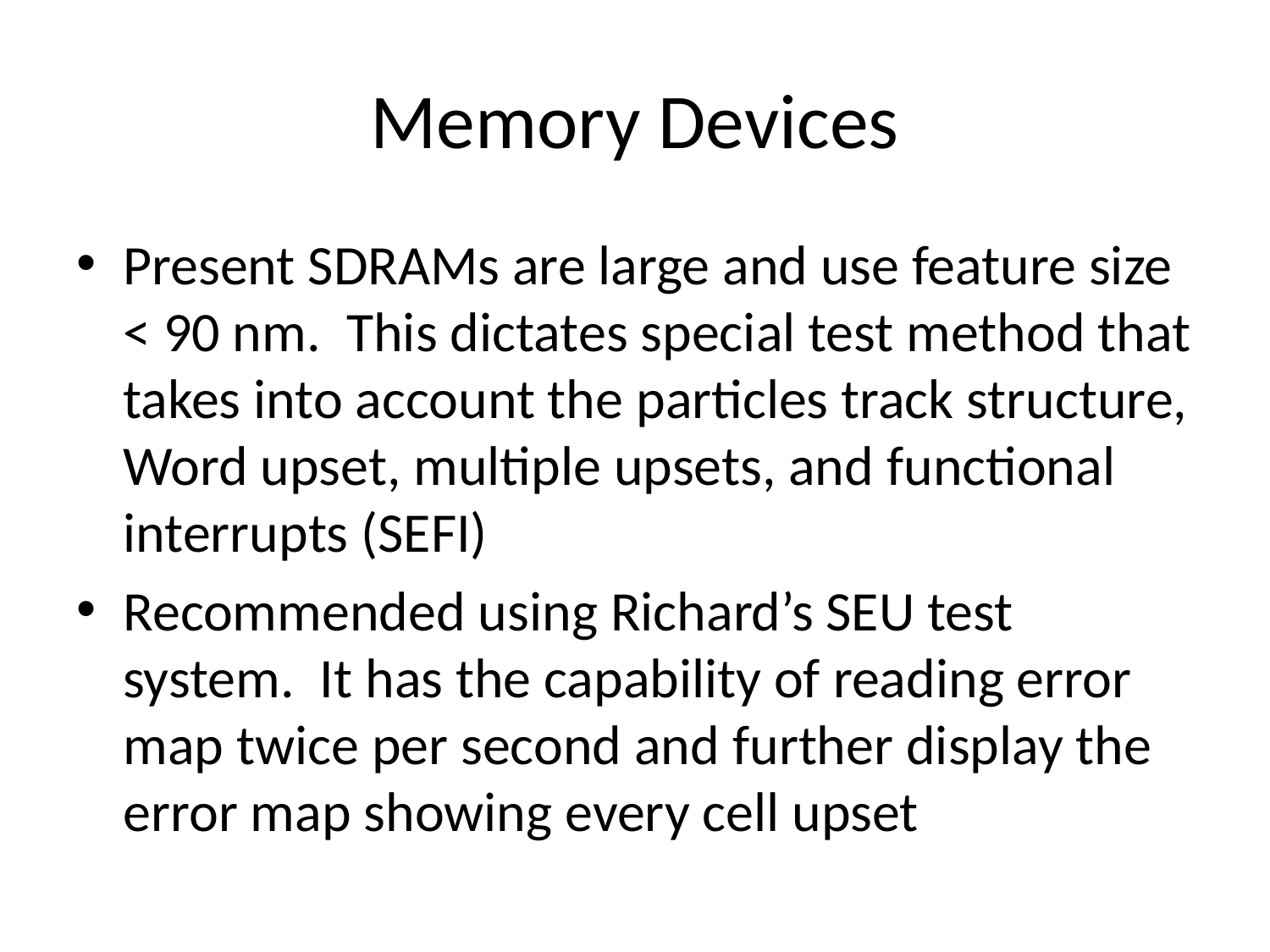

# Memory Devices
Present SDRAMs are large and use feature size < 90 nm.  This dictates special test method that takes into account the particles track structure, Word upset, multiple upsets, and functional interrupts (SEFI)
Recommended using Richard’s SEU test system.  It has the capability of reading error map twice per second and further display the error map showing every cell upset